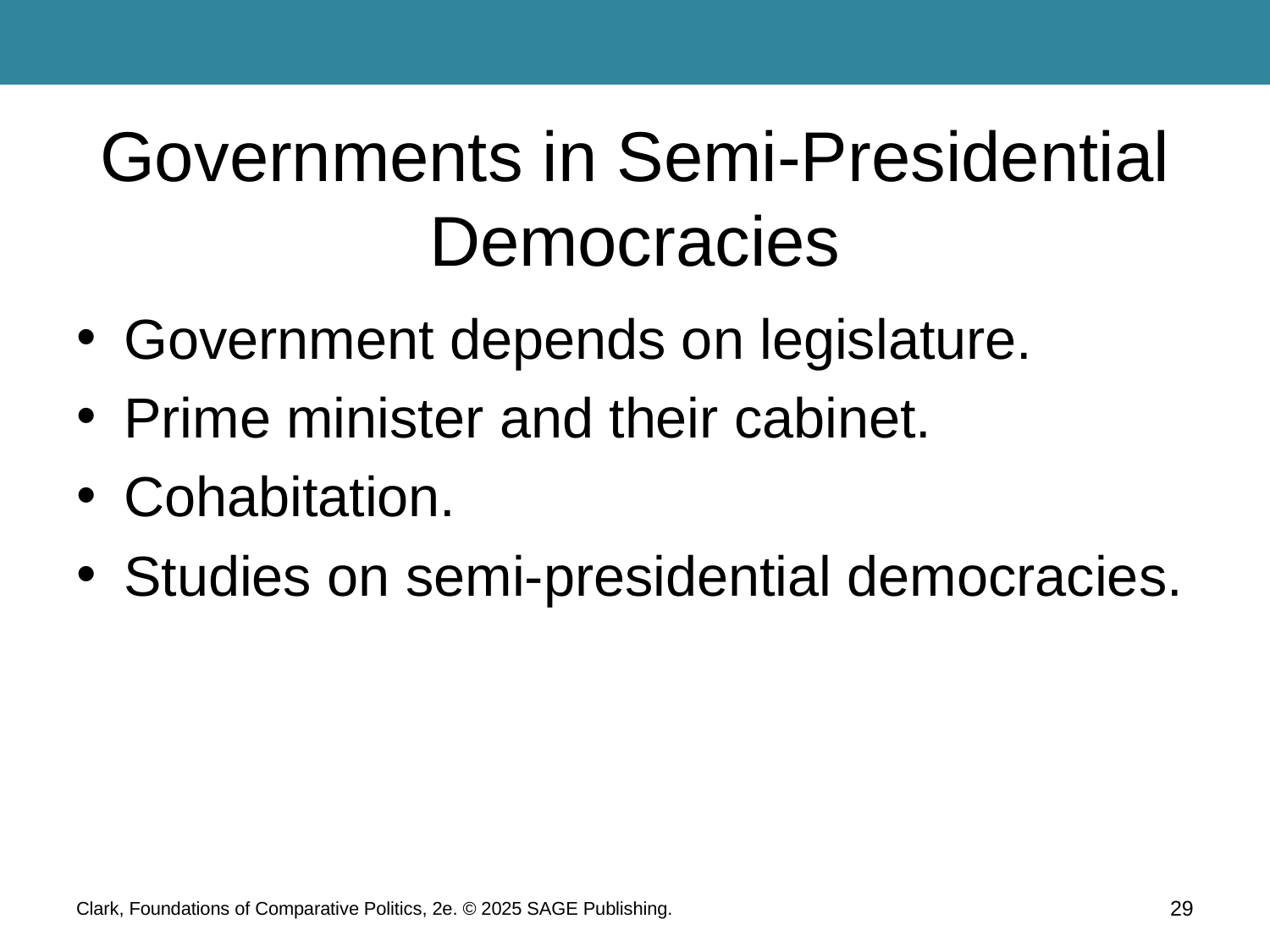

# Governments in Semi-Presidential Democracies
Government depends on legislature.
Prime minister and their cabinet.
Cohabitation.
Studies on semi-presidential democracies.
Clark, Foundations of Comparative Politics, 2e. © 2025 SAGE Publishing.
29